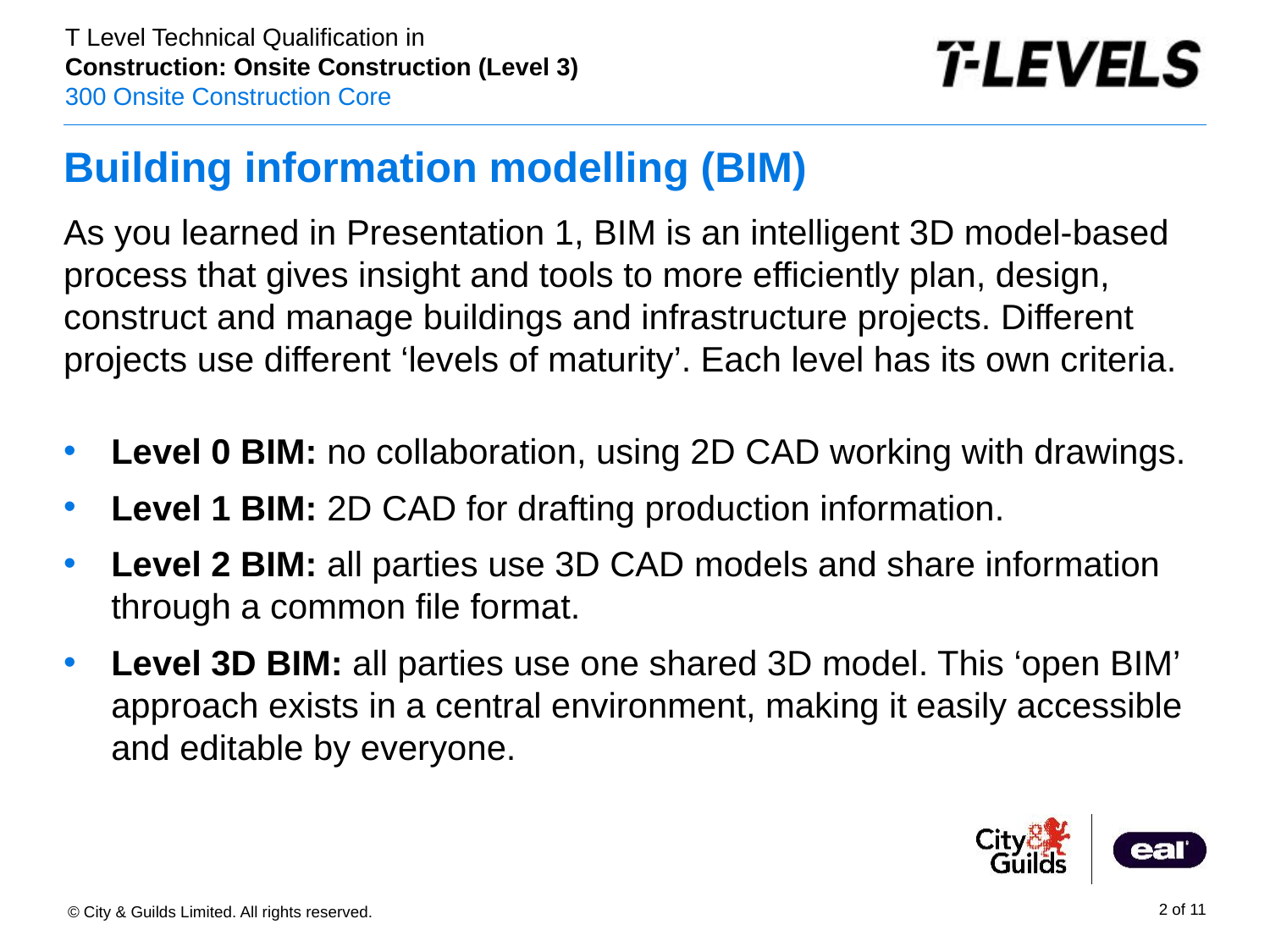

# Building information modelling (BIM)
As you learned in Presentation 1, BIM is an intelligent 3D model-based process that gives insight and tools to more efficiently plan, design, construct and manage buildings and infrastructure projects. Different projects use different ‘levels of maturity’. Each level has its own criteria.
Level 0 BIM: no collaboration, using 2D CAD working with drawings.
Level 1 BIM: 2D CAD for drafting production information.
Level 2 BIM: all parties use 3D CAD models and share information through a common file format.
Level 3D BIM: all parties use one shared 3D model. This ‘open BIM’ approach exists in a central environment, making it easily accessible and editable by everyone.